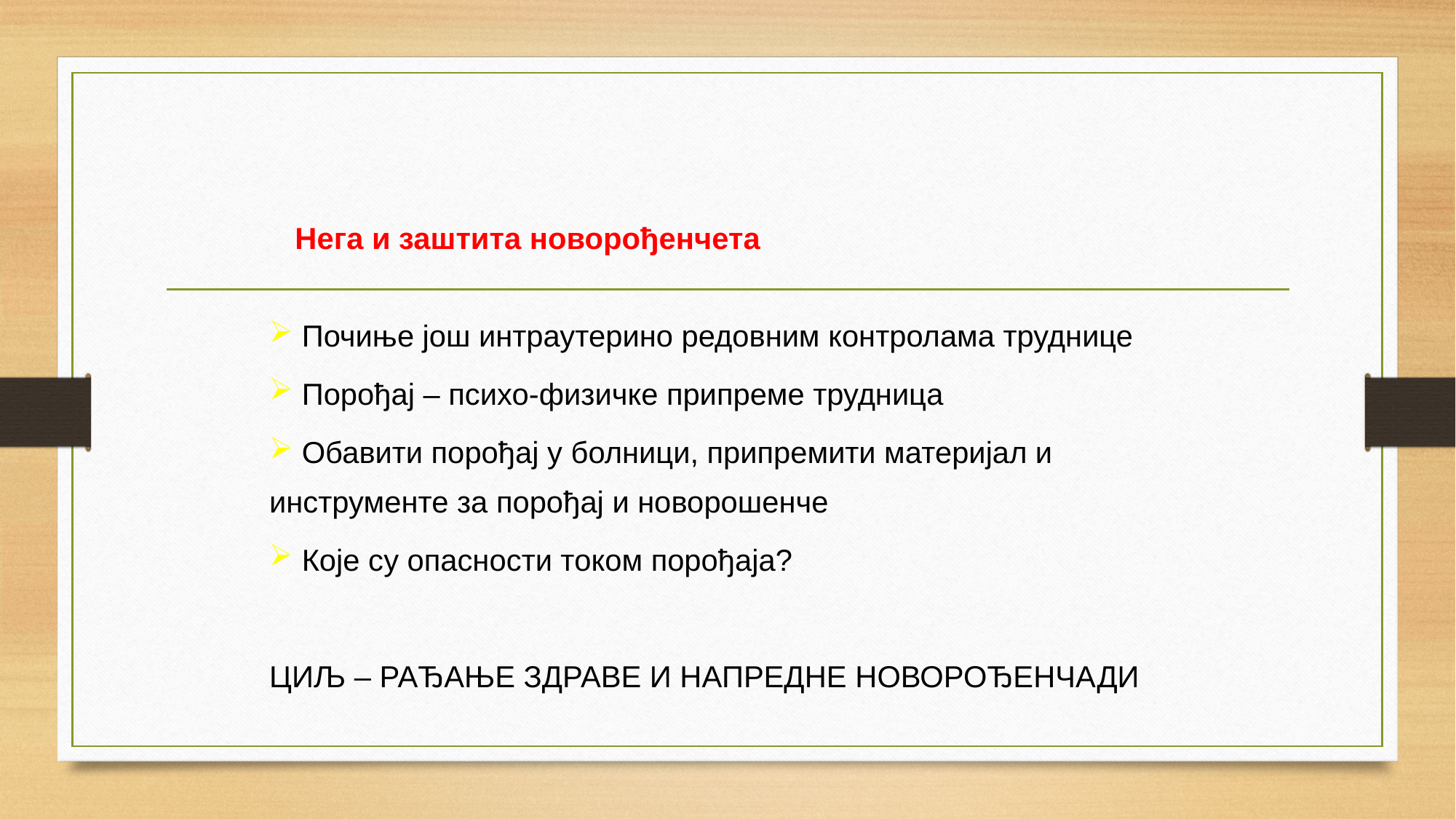

Нега и заштита новорођенчета
 Почиње још интраутерино редовним контролама труднице
 Порођај – психо-физичке припреме трудница
 Обавити порођај у болници, припремити материјал и инструменте за порођај и новорошенче
 Које су опасности током порођаја?

ЦИЉ – РАЂАЊЕ ЗДРАВЕ И НАПРЕДНЕ НОВОРОЂЕНЧАДИ